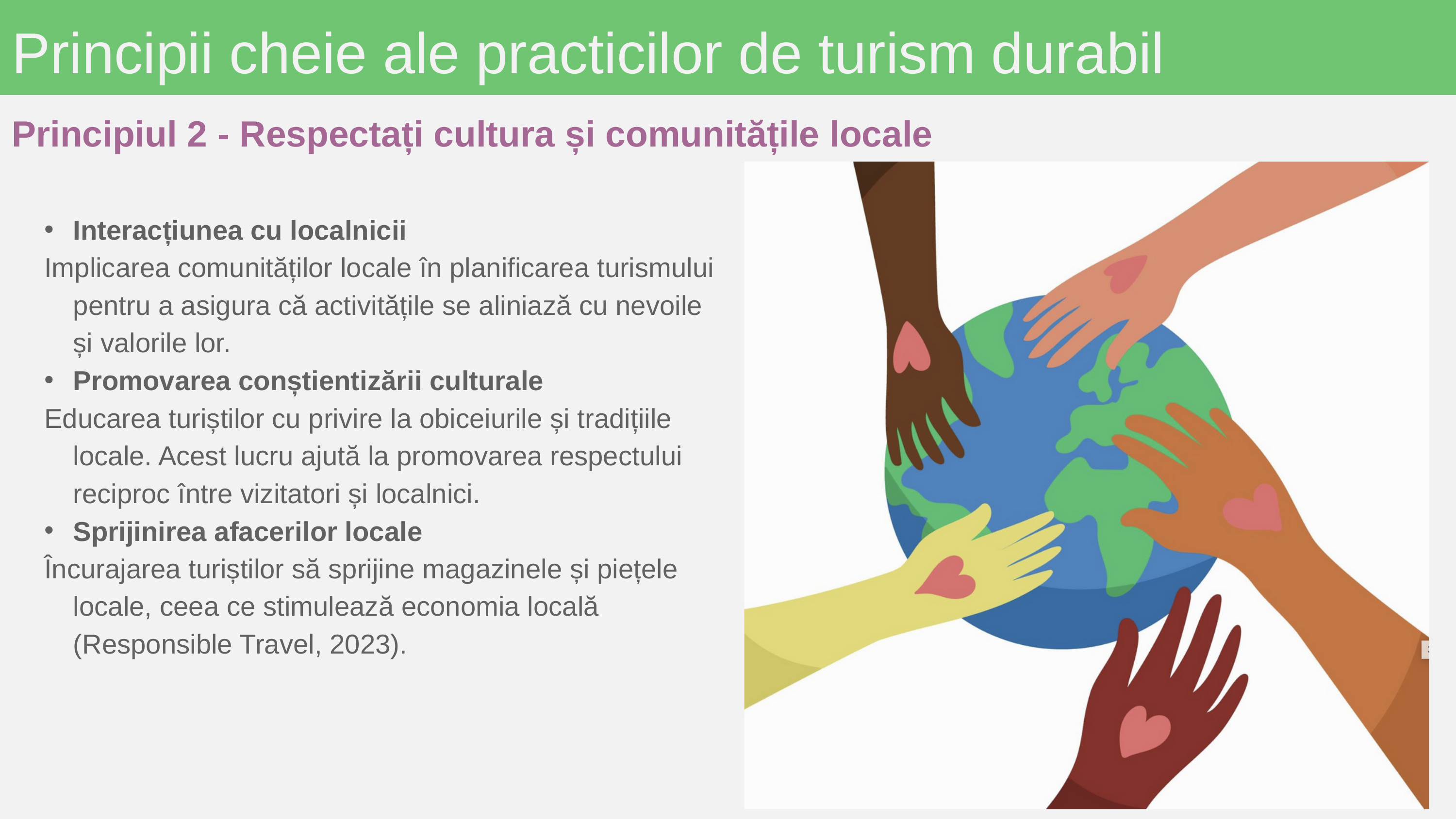

Principii cheie ale practicilor de turism durabil

Principiul 2 - Respectați cultura și comunitățile locale

Interacțiunea cu localnicii
Implicarea comunităților locale în planificarea turismului pentru a asigura că activitățile se aliniază cu nevoile și valorile lor.
Promovarea conștientizării culturale
Educarea turiștilor cu privire la obiceiurile și tradițiile locale. Acest lucru ajută la promovarea respectului reciproc între vizitatori și localnici.
Sprijinirea afacerilor locale
Încurajarea turiștilor să sprijine magazinele și piețele locale, ceea ce stimulează economia locală (Responsible Travel, 2023).